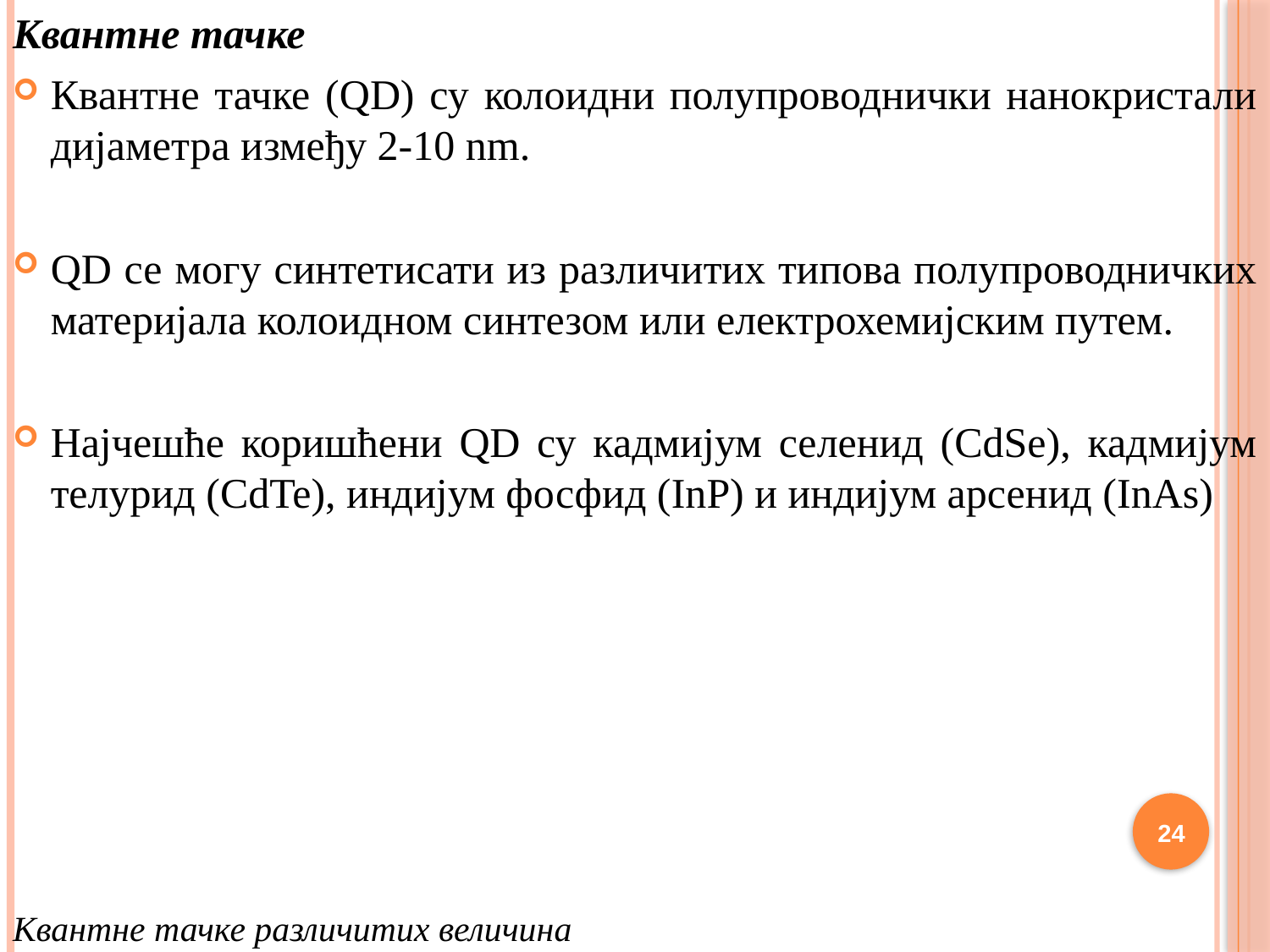

Квантне тачке
Квантне тачке (QD) су колоидни полупроводнички нанокристали дијаметра између 2-10 nm.

QD се могу синтетисати из различитих типова полупроводничких материјала колоидном синтезом или електрохемијским путем.

Најчешће коришћени QD су кадмијум селенид (CdSe), кадмијум телурид (CdTe), индијум фосфид (InP) и индијум арсенид (InAs)

Квантне тачке различитих величина

24